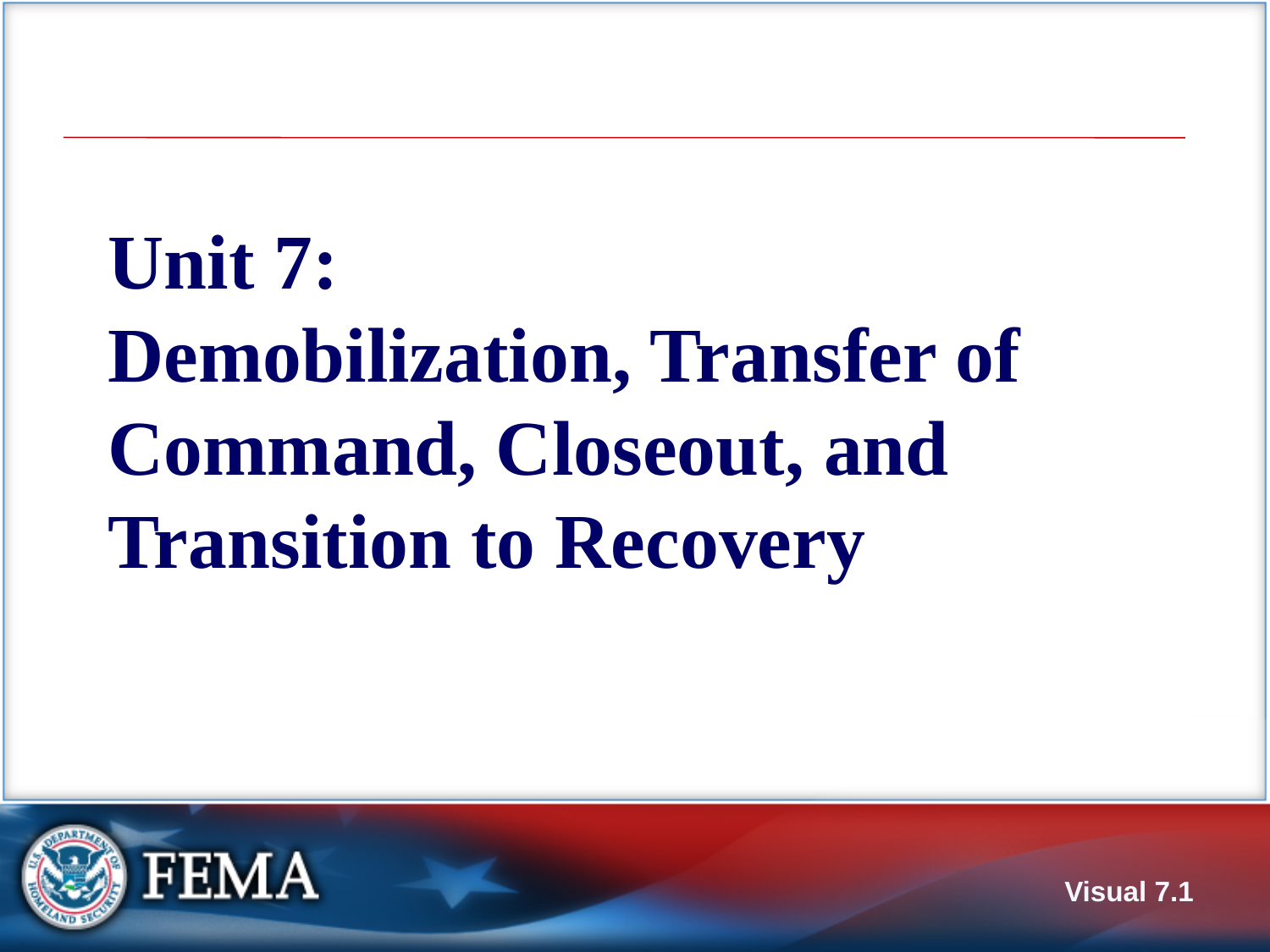

# Unit 7: Demobilization, Transfer of Command, Closeout, and Transition to Recovery
Visual 7.1